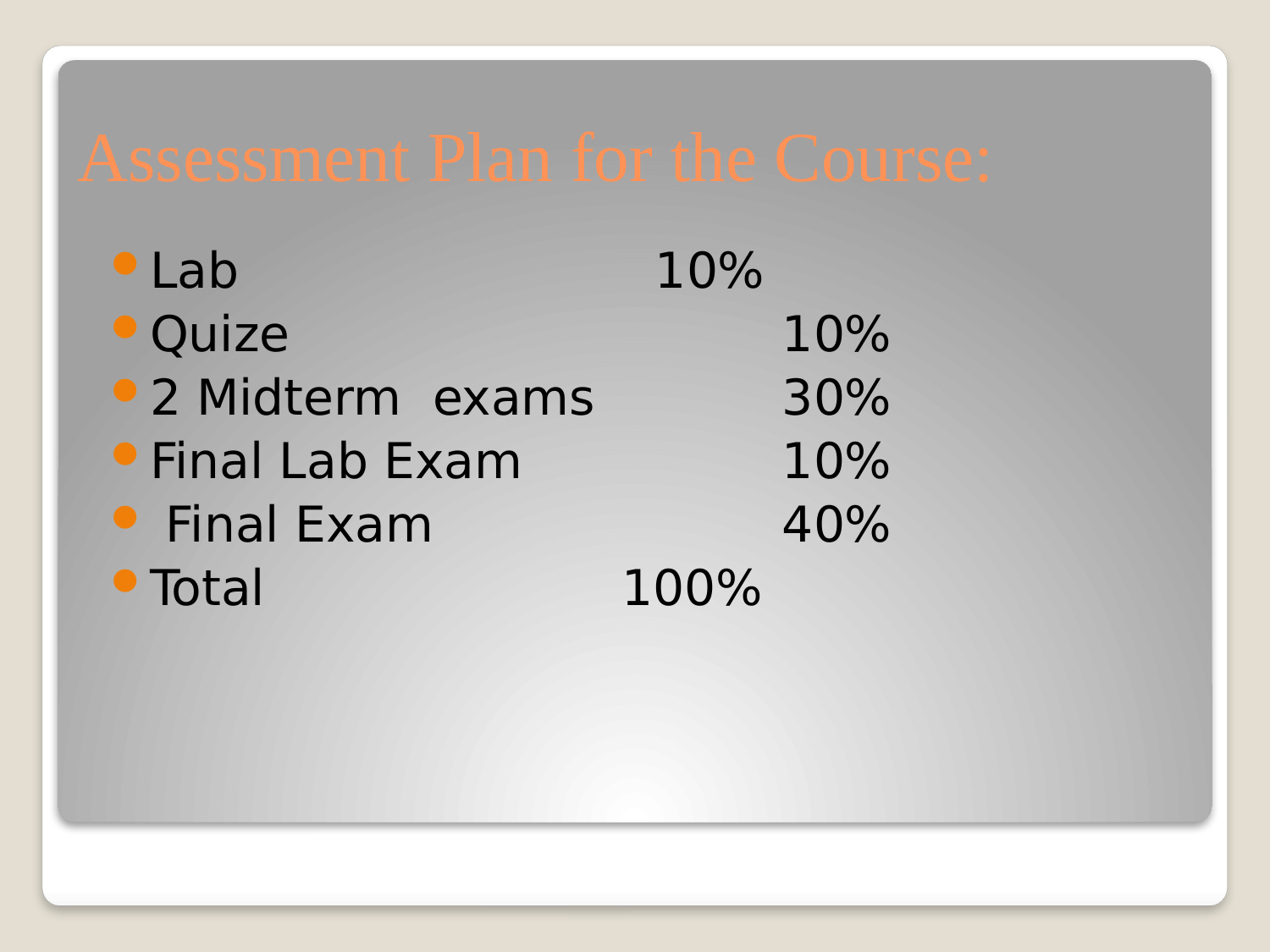

# Assessment Plan for the Course:
Lab                       	10%
Quize			 	10%
2 Midterm  exams		30%
Final Lab Exam   		10%
 Final Exam         		40%
Total              	      100%